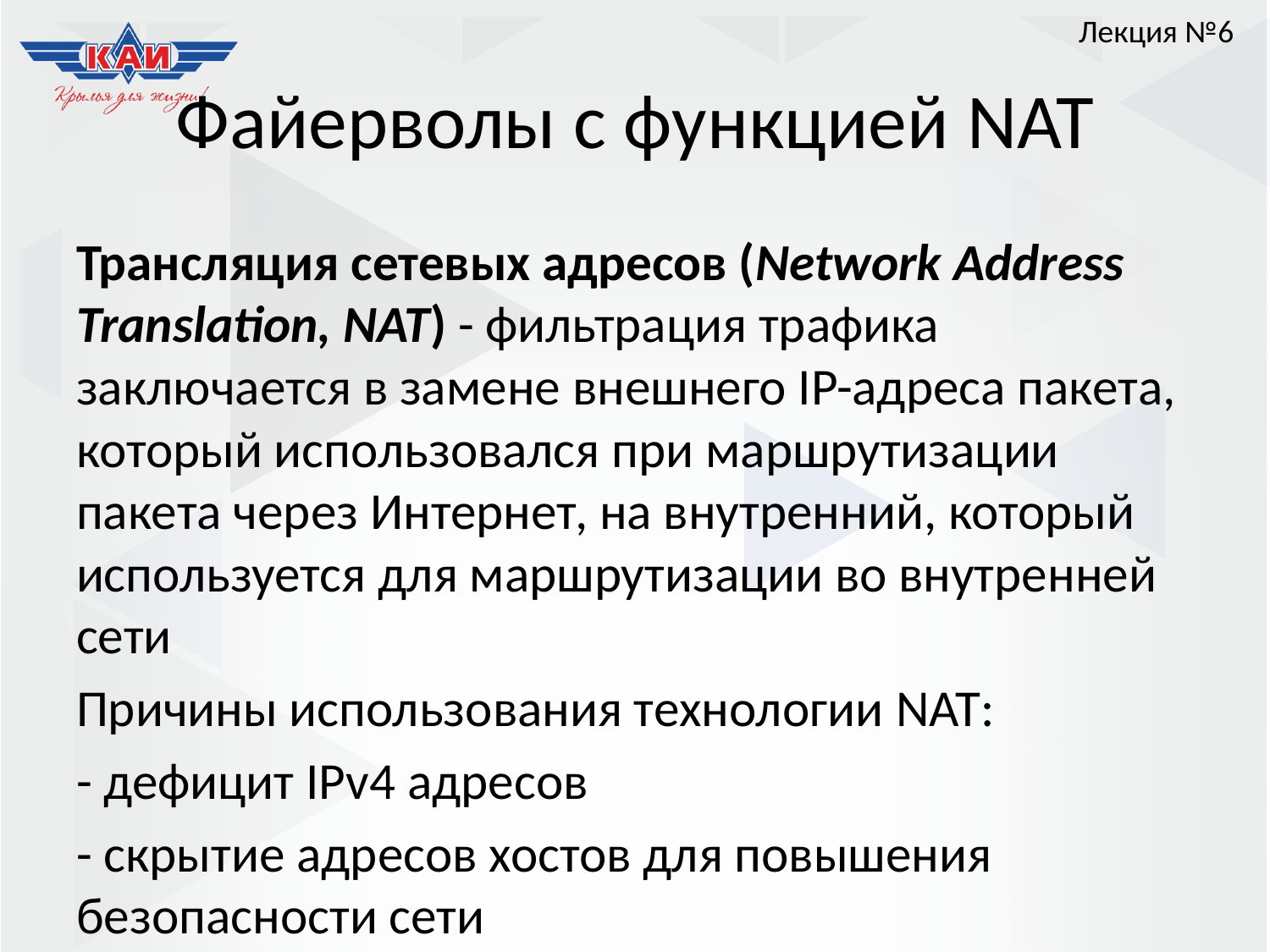

Лекция №6
# Файерволы с функцией NAT
Трансляция сетевых адресов (Network Address Translation, NAT) - фильтрация трафика заключается в замене внешнего IP-адреса пакета, который использовался при маршрутизации пакета через Интернет, на внутренний, который используется для маршрутизации во внутренней сети
Причины использования технологии NAT:
- дефицит IPv4 адресов
- скрытие адресов хостов для повышения безопасности сети